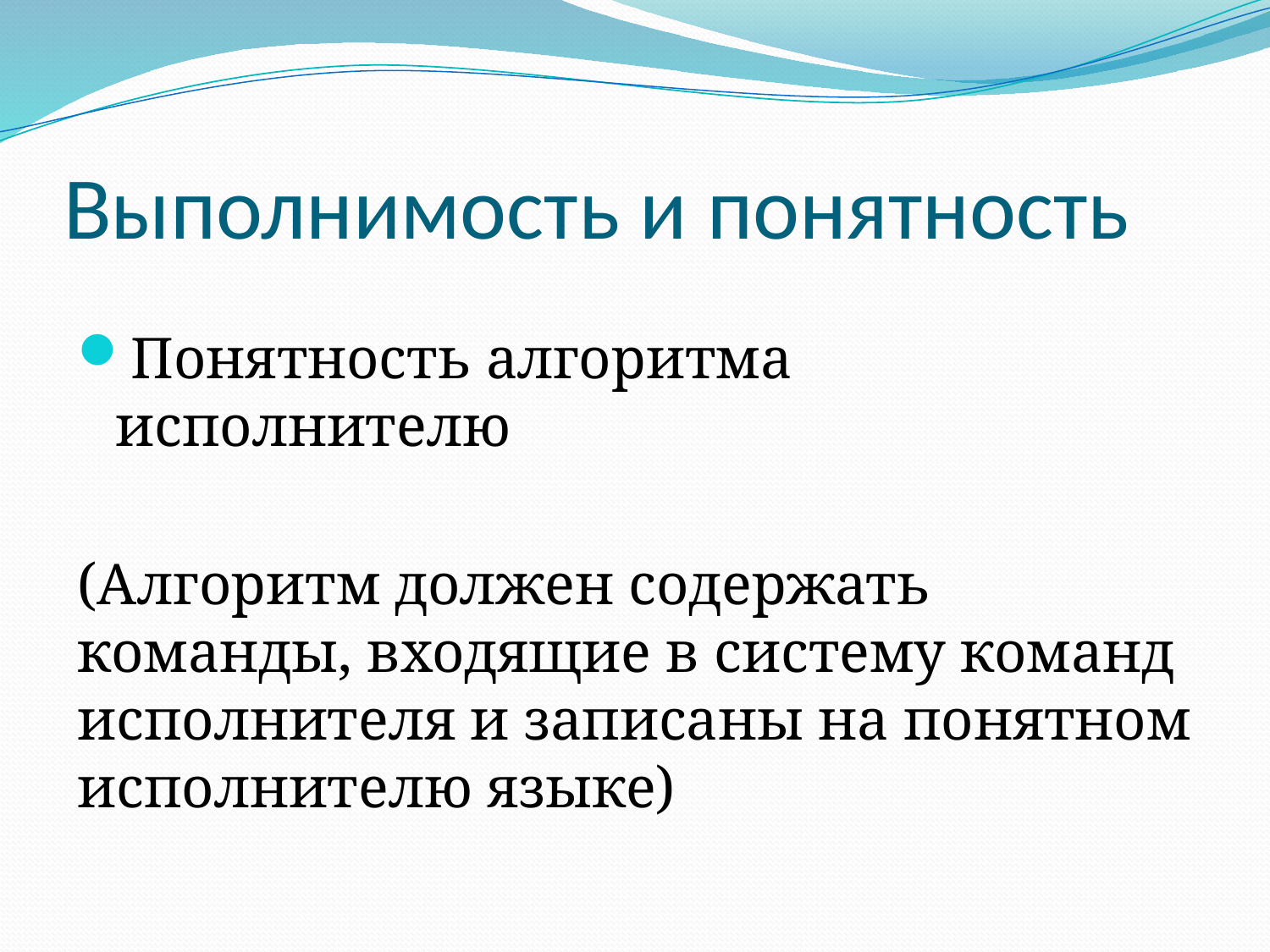

# Выполнимость и понятность
Понятность алгоритма исполнителю

(Алгоритм должен содержать команды, входящие в систему команд исполнителя и записаны на понятном исполнителю языке)